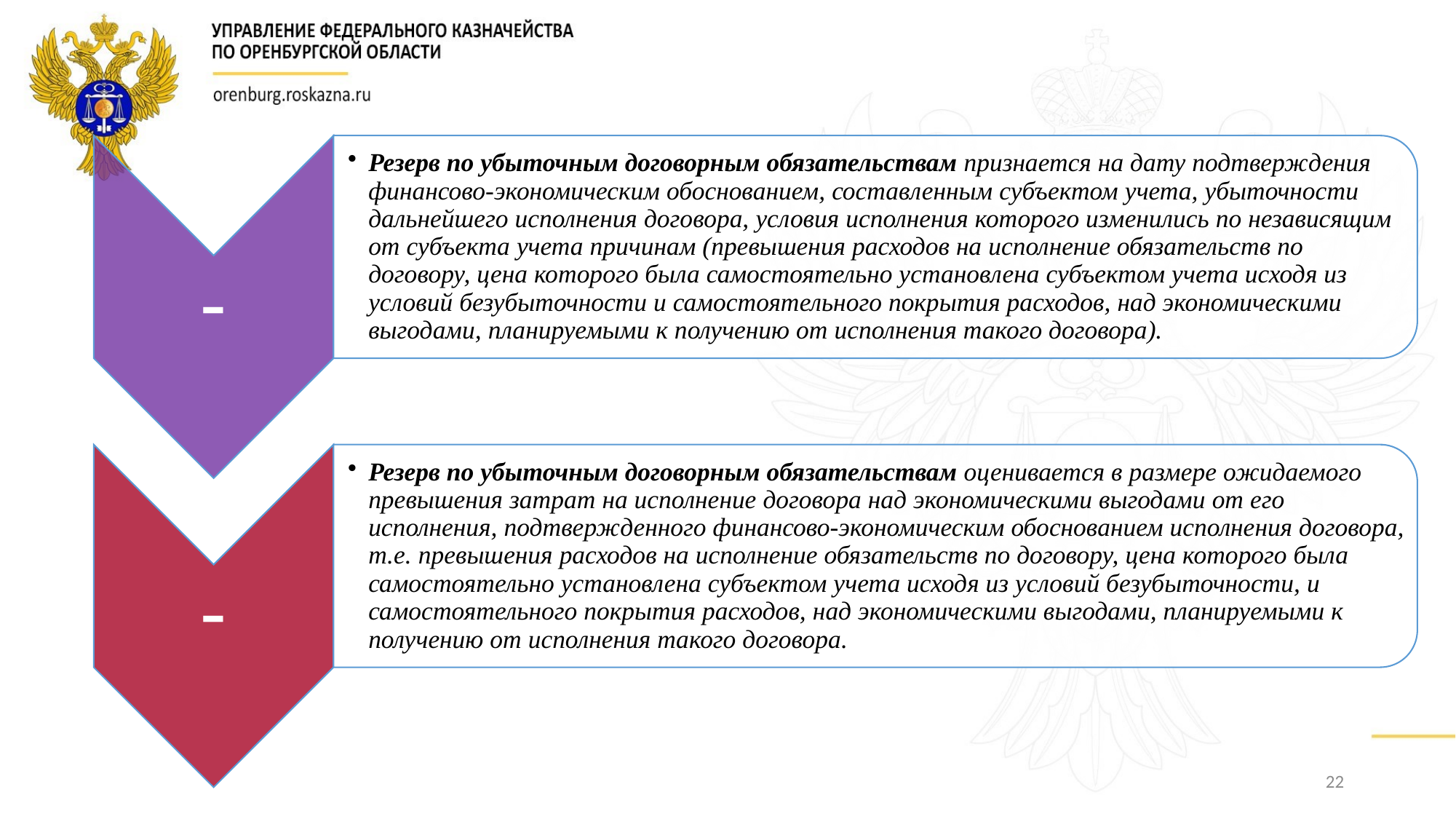

-
Резерв по убыточным договорным обязательствам признается на дату подтверждения финансово-экономическим обоснованием, составленным субъектом учета, убыточности дальнейшего исполнения договора, условия исполнения которого изменились по независящим от субъекта учета причинам (превышения расходов на исполнение обязательств по договору, цена которого была самостоятельно установлена субъектом учета исходя из условий безубыточности и самостоятельного покрытия расходов, над экономическими выгодами, планируемыми к получению от исполнения такого договора).
-
Резерв по убыточным договорным обязательствам оценивается в размере ожидаемого превышения затрат на исполнение договора над экономическими выгодами от его исполнения, подтвержденного финансово-экономическим обоснованием исполнения договора, т.е. превышения расходов на исполнение обязательств по договору, цена которого была самостоятельно установлена субъектом учета исходя из условий безубыточности, и самостоятельного покрытия расходов, над экономическими выгодами, планируемыми к получению от исполнения такого договора.
22